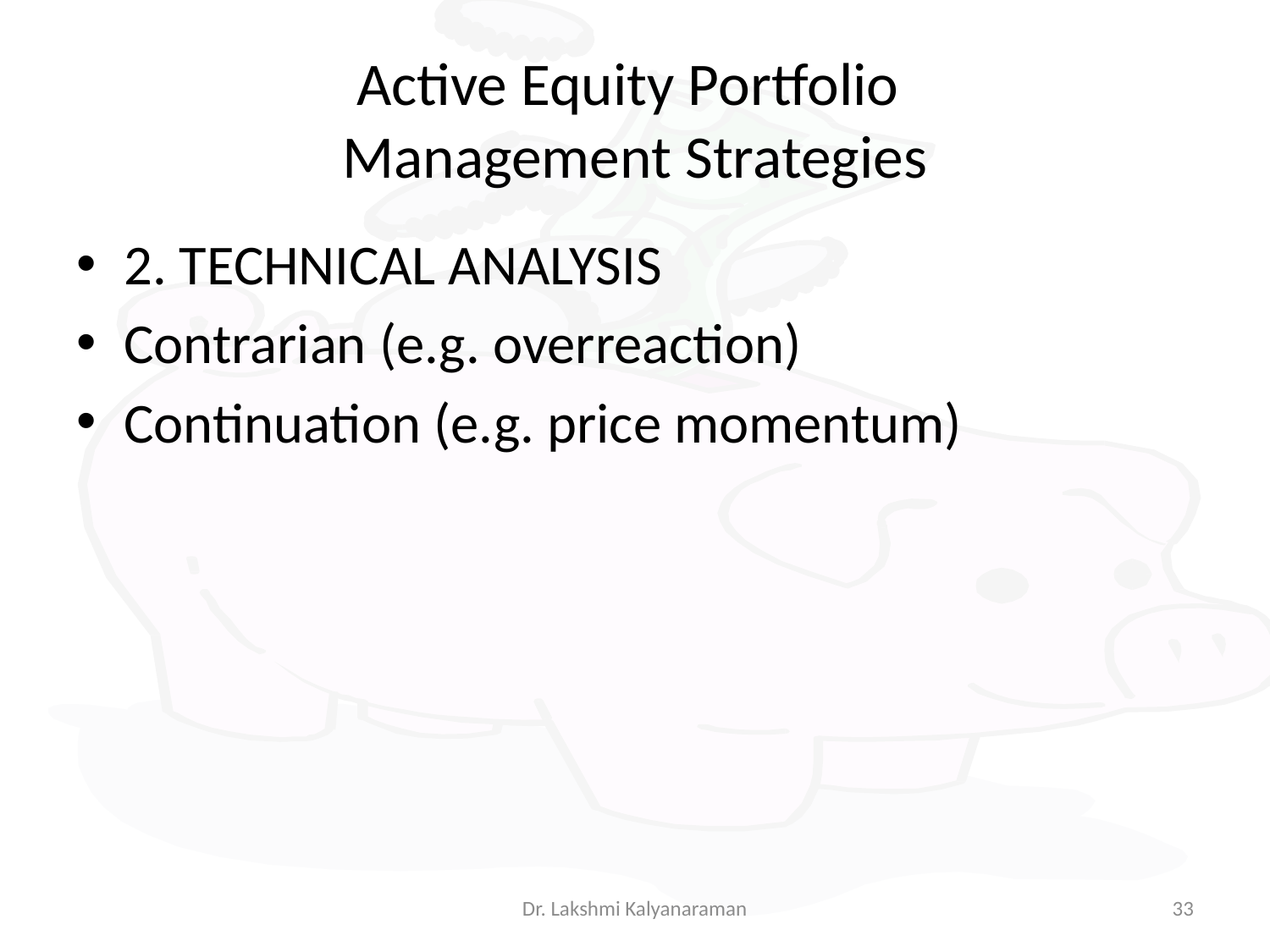

# Active Equity Portfolio Management Strategies
2. TECHNICAL ANALYSIS
Contrarian (e.g. overreaction)
Continuation (e.g. price momentum)
Dr. Lakshmi Kalyanaraman
33